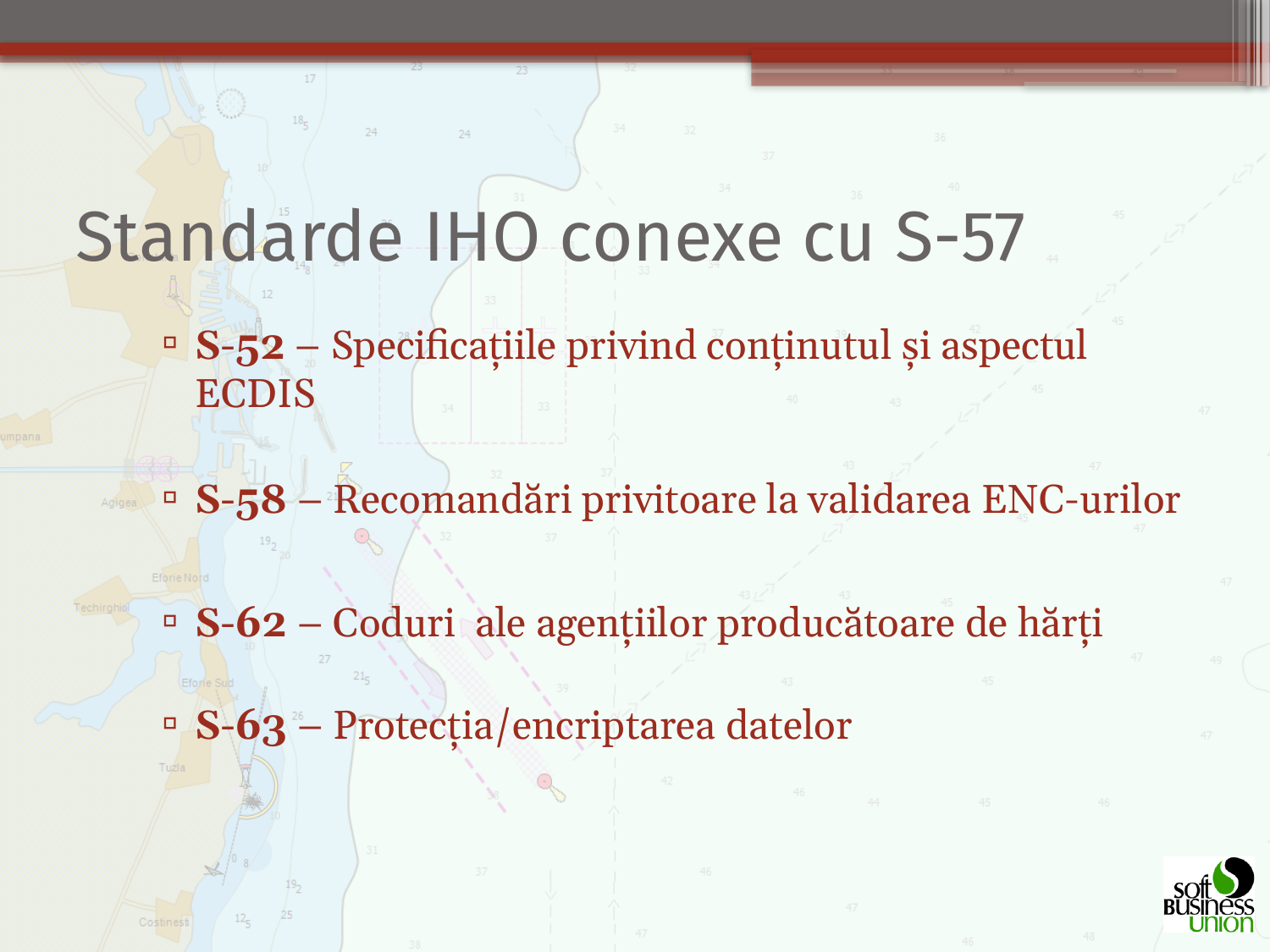

# Standarde IHO conexe cu S-57
S-52 – Specificațiile privind conținutul și aspectul ECDIS

S-58 – Recomandări privitoare la validarea ENC-urilor

S-62 – Coduri  ale agențiilor producătoare de hărți

S-63 – Protecţia/encriptarea datelor